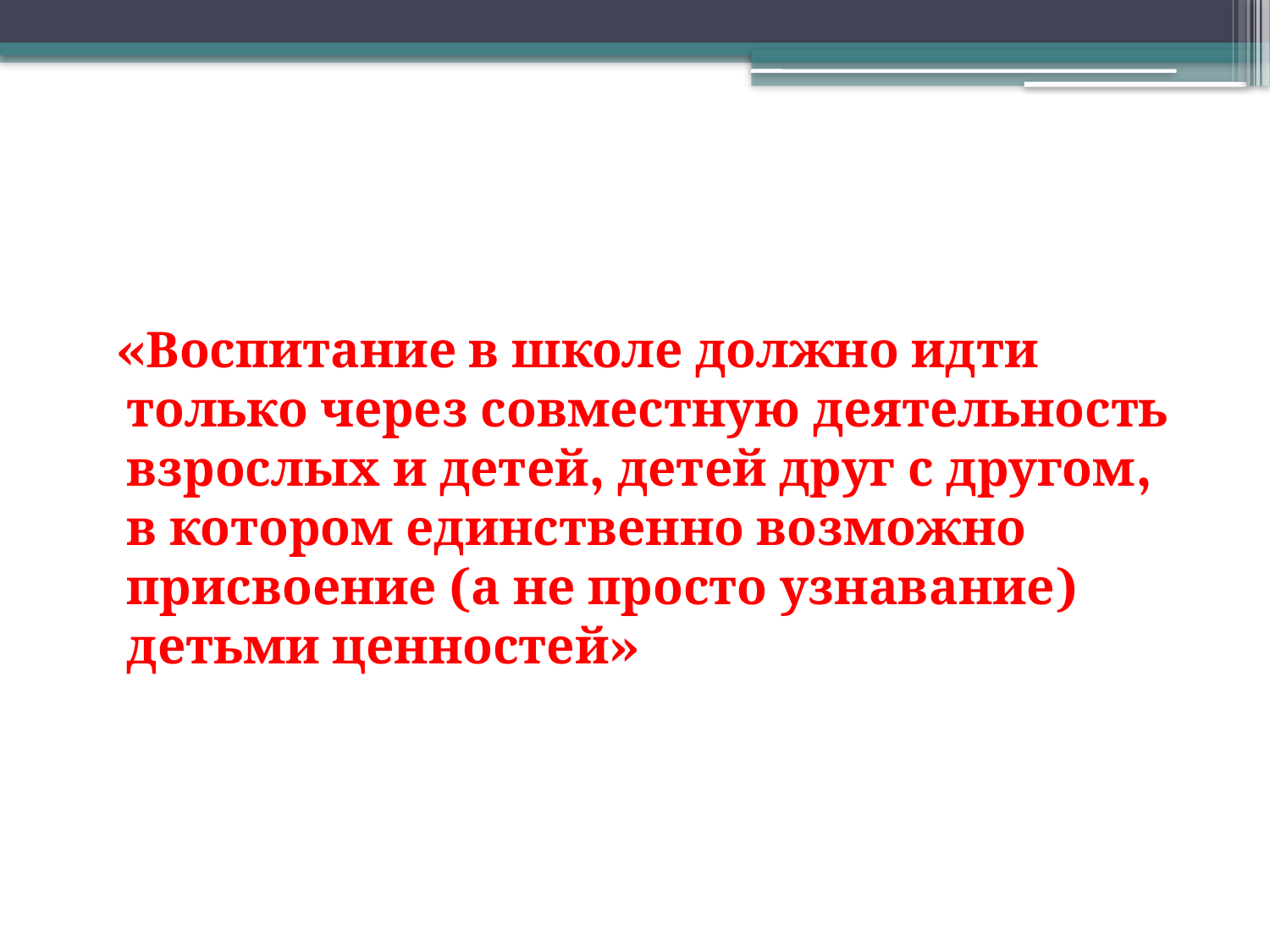

#
  «Воспитание в школе должно идти только через совместную деятельность взрослых и детей, детей друг с другом, в котором единственно возможно присвоение (а не просто узнавание) детьми ценностей»